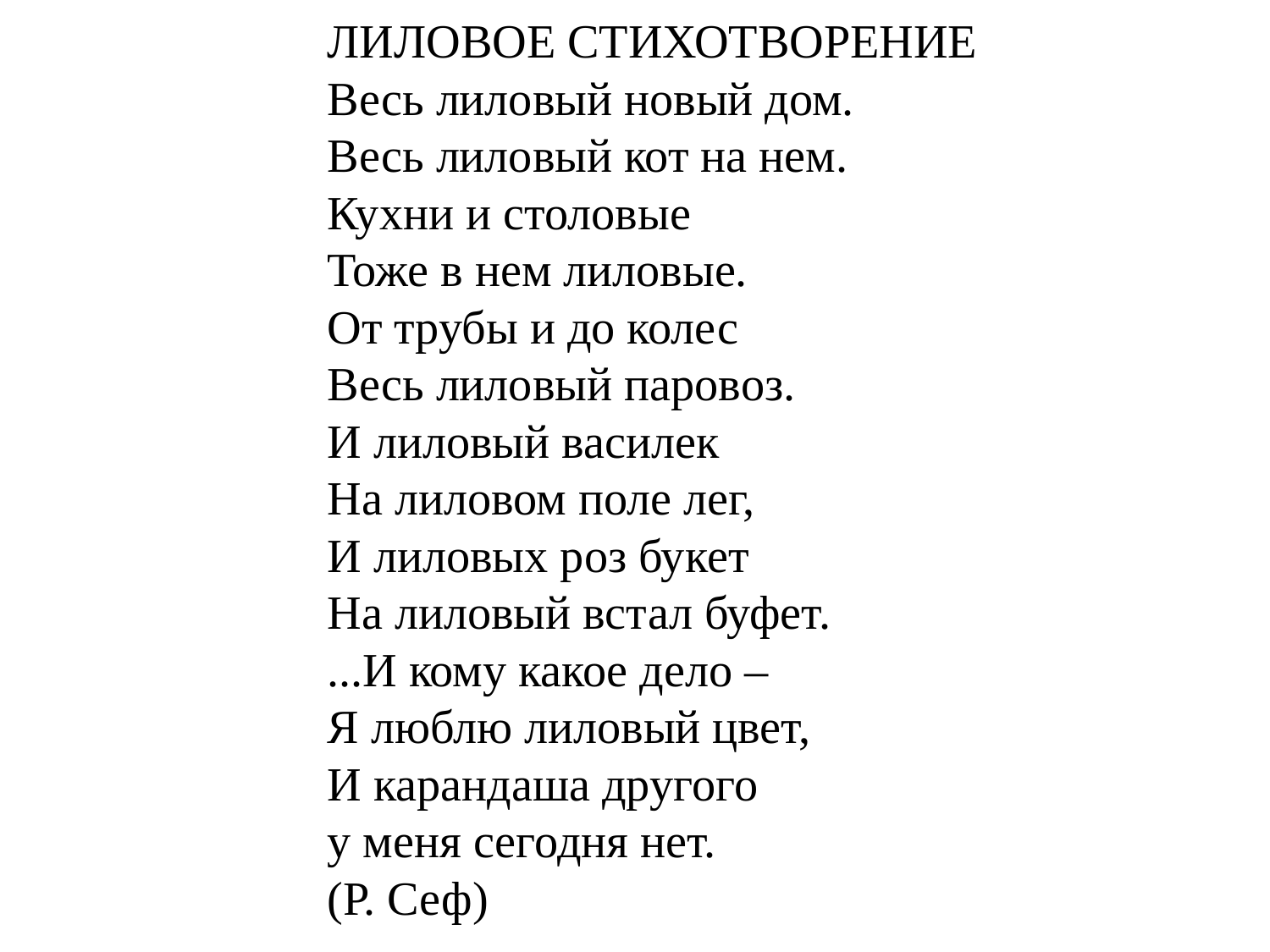

ЛИЛОВОЕ СТИХОТВОРЕНИЕ
Весь лиловый новый дом.
Весь лиловый кот на нем.
Кухни и столовые
Тоже в нем лиловые.
От трубы и до колес
Весь лиловый паровоз.
И лиловый василек
На лиловом поле лег,
И лиловых роз букет
На лиловый встал буфет.
...И кому какое дело –
Я люблю лиловый цвет,
И карандаша другого
у меня сегодня нет.
(Р. Сеф)